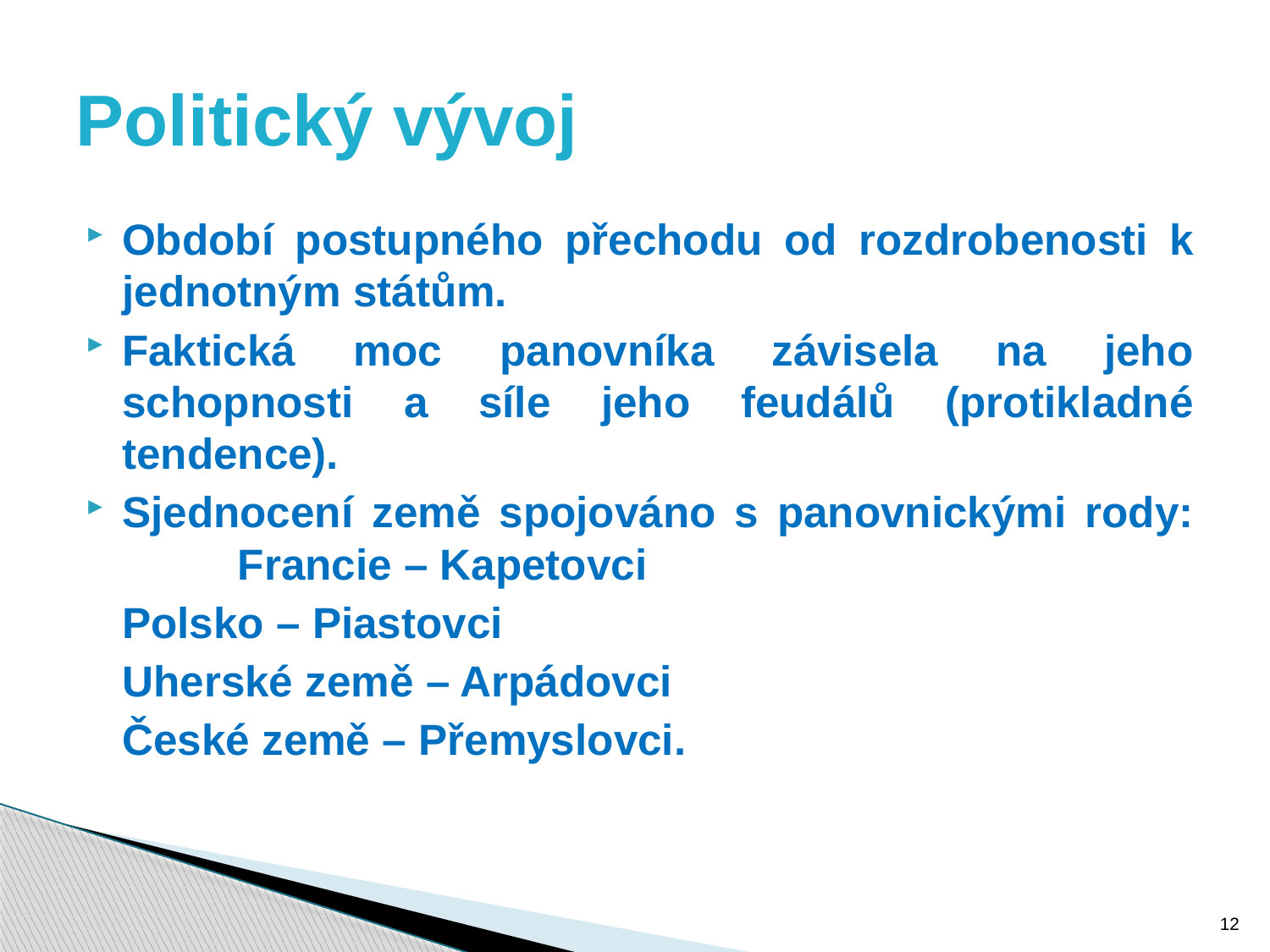

# Politický vývoj
Období postupného přechodu od rozdrobenosti k jednotným státům.
Faktická moc panovníka závisela na jeho schopnosti a síle jeho feudálů (protikladné tendence).
Sjednocení země spojováno s panovnickými rody: 	Francie – Kapetovci
			Polsko – Piastovci
			Uherské země – Arpádovci
			České země – Přemyslovci.

12